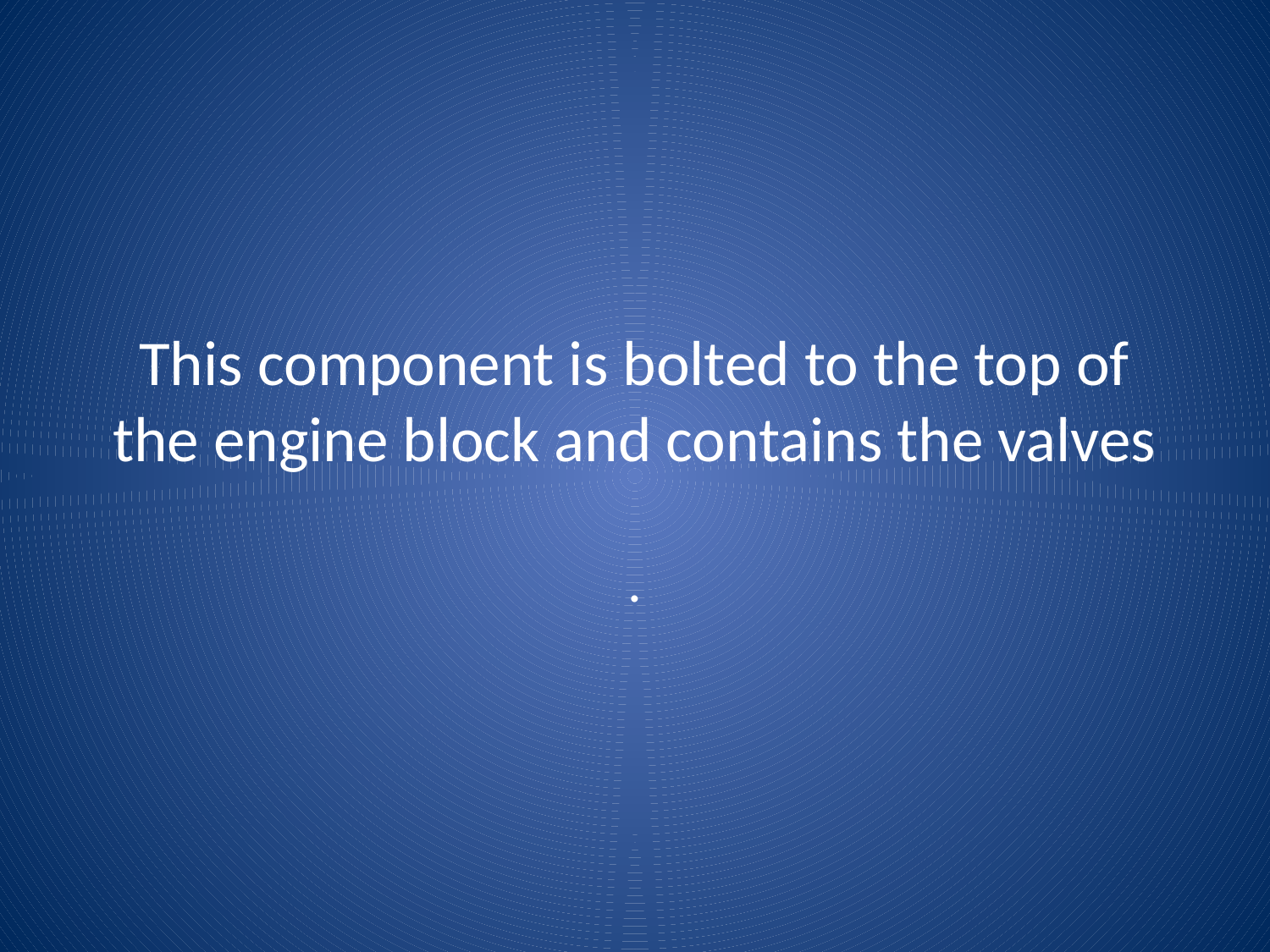

# This component is bolted to the top of the engine block and contains the valves
.